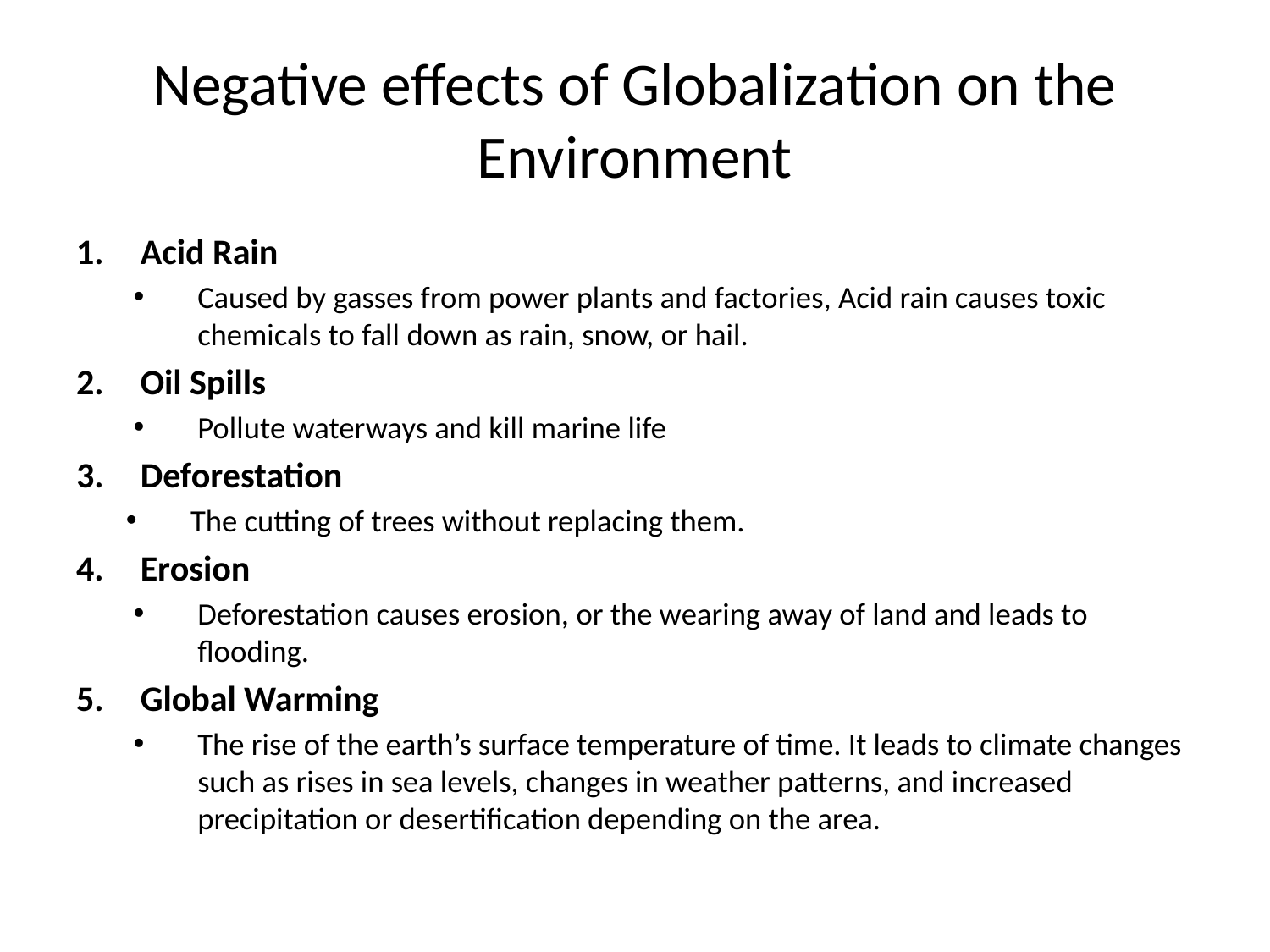

# Negative effects of Globalization on the Environment
Acid Rain
Caused by gasses from power plants and factories, Acid rain causes toxic chemicals to fall down as rain, snow, or hail.
Oil Spills
Pollute waterways and kill marine life
Deforestation
The cutting of trees without replacing them.
Erosion
Deforestation causes erosion, or the wearing away of land and leads to flooding.
Global Warming
The rise of the earth’s surface temperature of time. It leads to climate changes such as rises in sea levels, changes in weather patterns, and increased precipitation or desertification depending on the area.